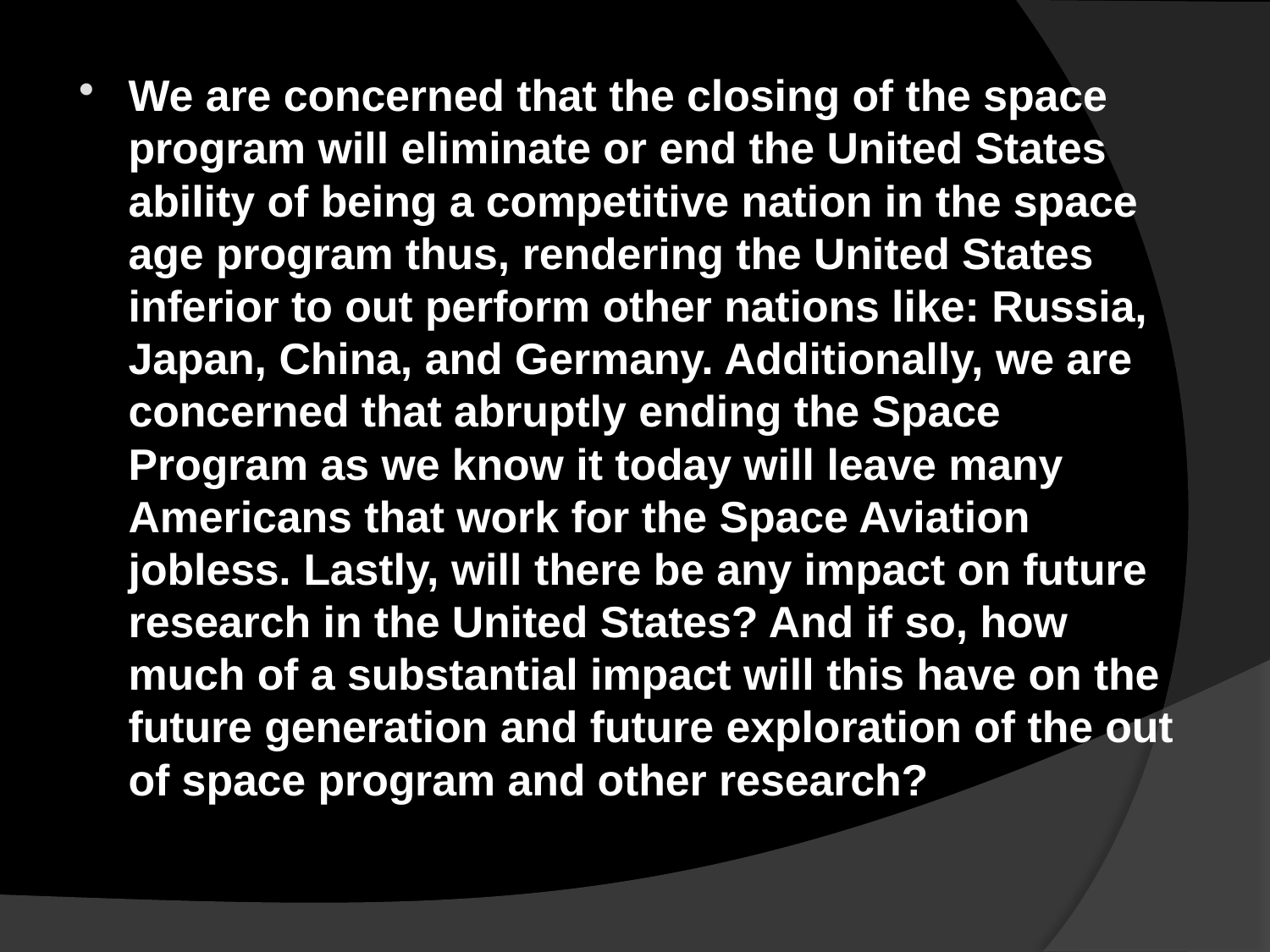

#

We are concerned that the closing of the space program will eliminate or end the United States ability of being a competitive nation in the space age program thus, rendering the United States inferior to out perform other nations like: Russia, Japan, China, and Germany. Additionally, we are concerned that abruptly ending the Space Program as we know it today will leave many Americans that work for the Space Aviation jobless. Lastly, will there be any impact on future research in the United States? And if so, how much of a substantial impact will this have on the future generation and future exploration of the out of space program and other research?